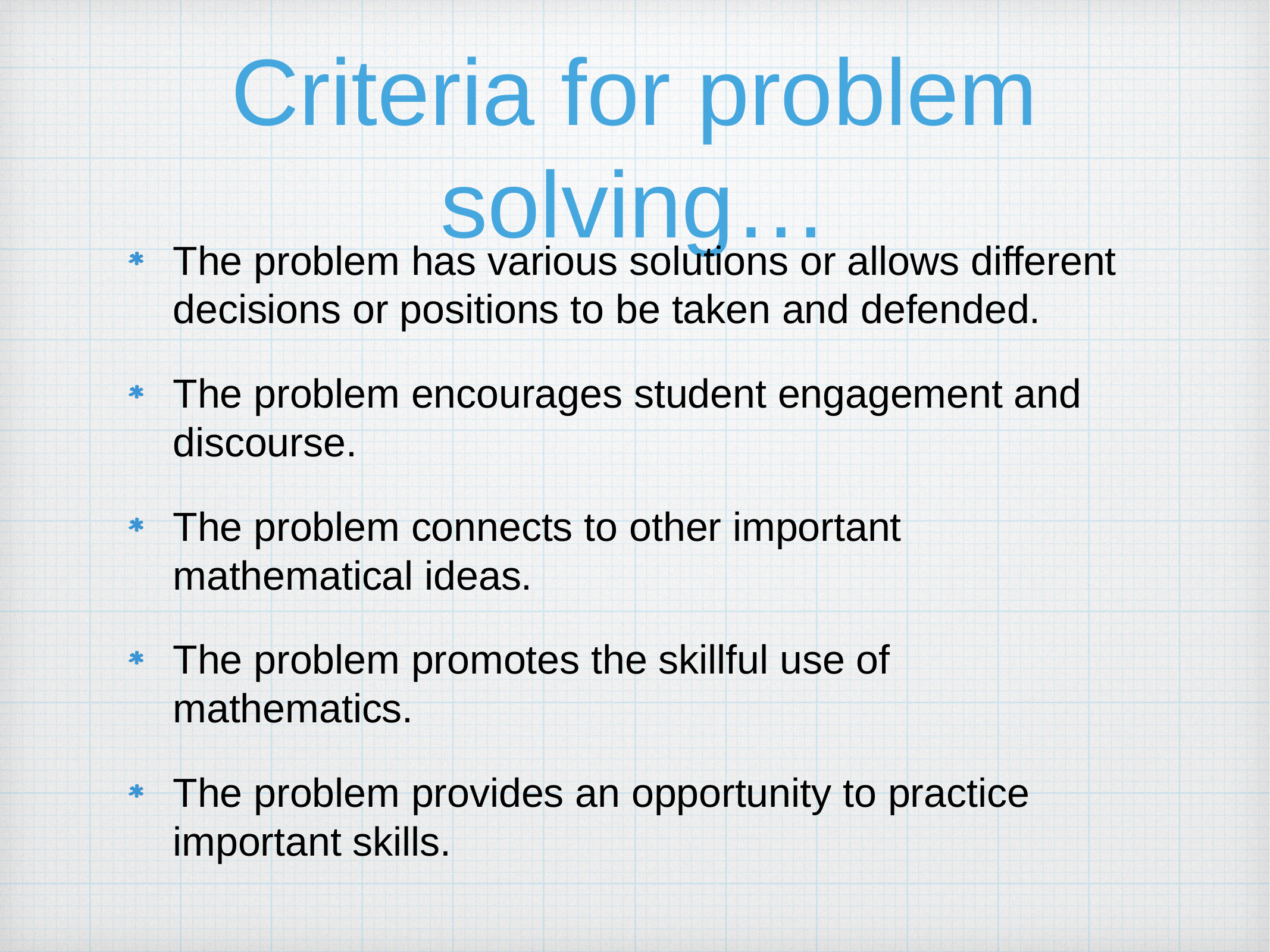

# Criteria for problem solving…
The problem has various solutions or allows different decisions or positions to be taken and defended.
The problem encourages student engagement and discourse.
The problem connects to other important mathematical ideas.
The problem promotes the skillful use of mathematics.
The problem provides an opportunity to practice important skills.